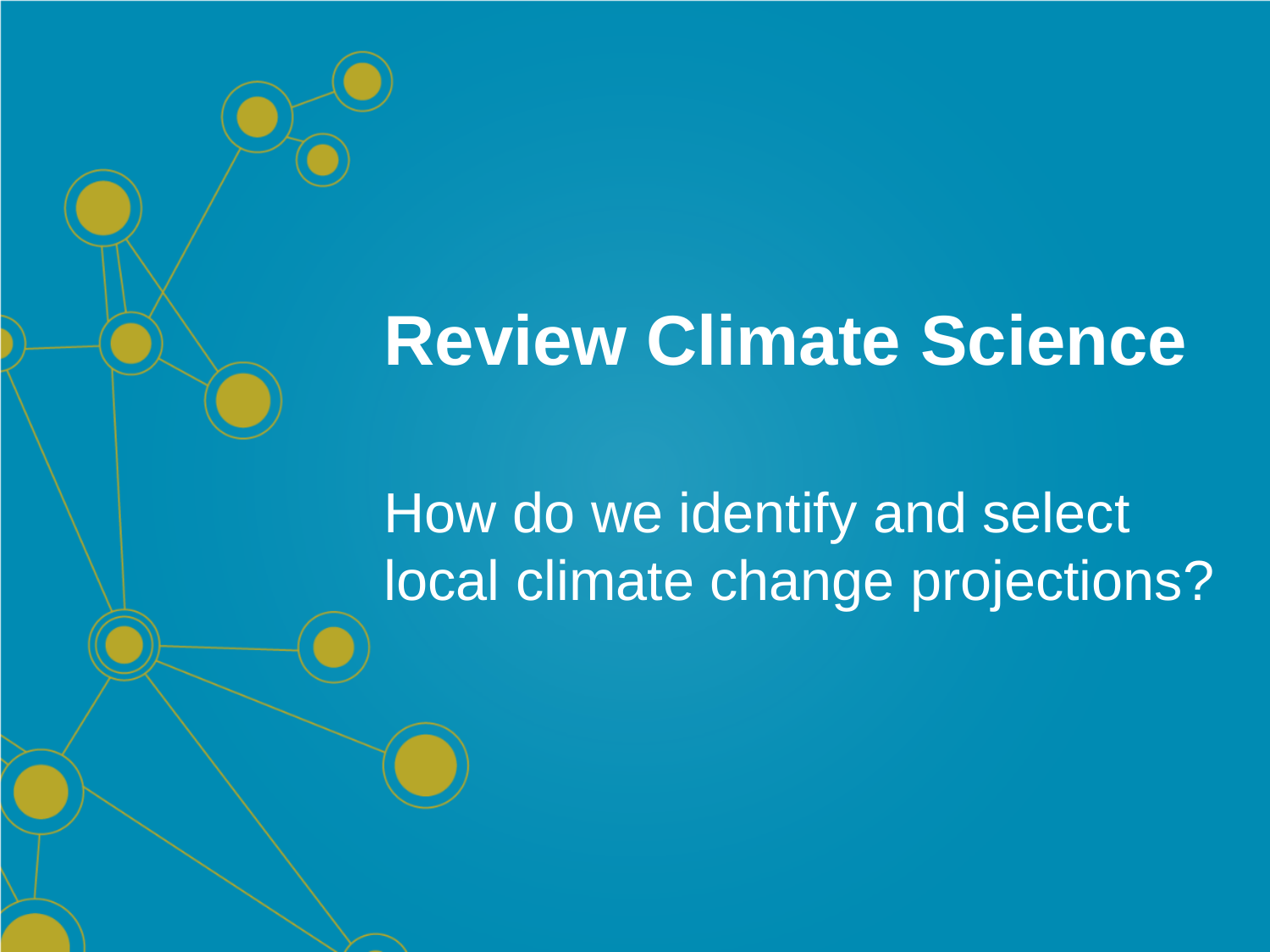

# Review Climate Science
How do we identify and select local climate change projections?